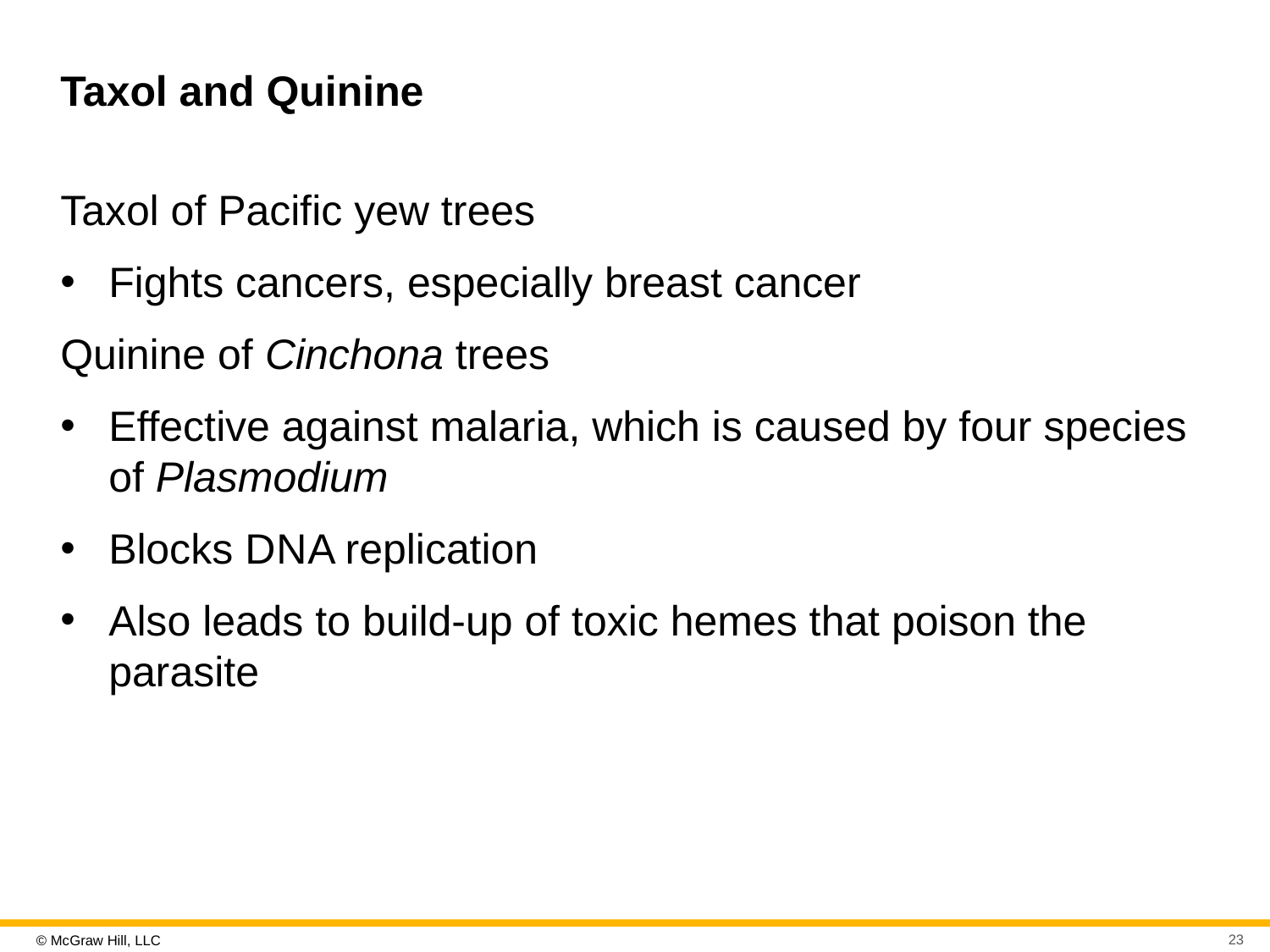

# Taxol and Quinine
Taxol of Pacific yew trees
Fights cancers, especially breast cancer
Quinine of Cinchona trees
Effective against malaria, which is caused by four species of Plasmodium
Blocks D  N  A replication
Also leads to build-up of toxic hemes that poison the parasite
23